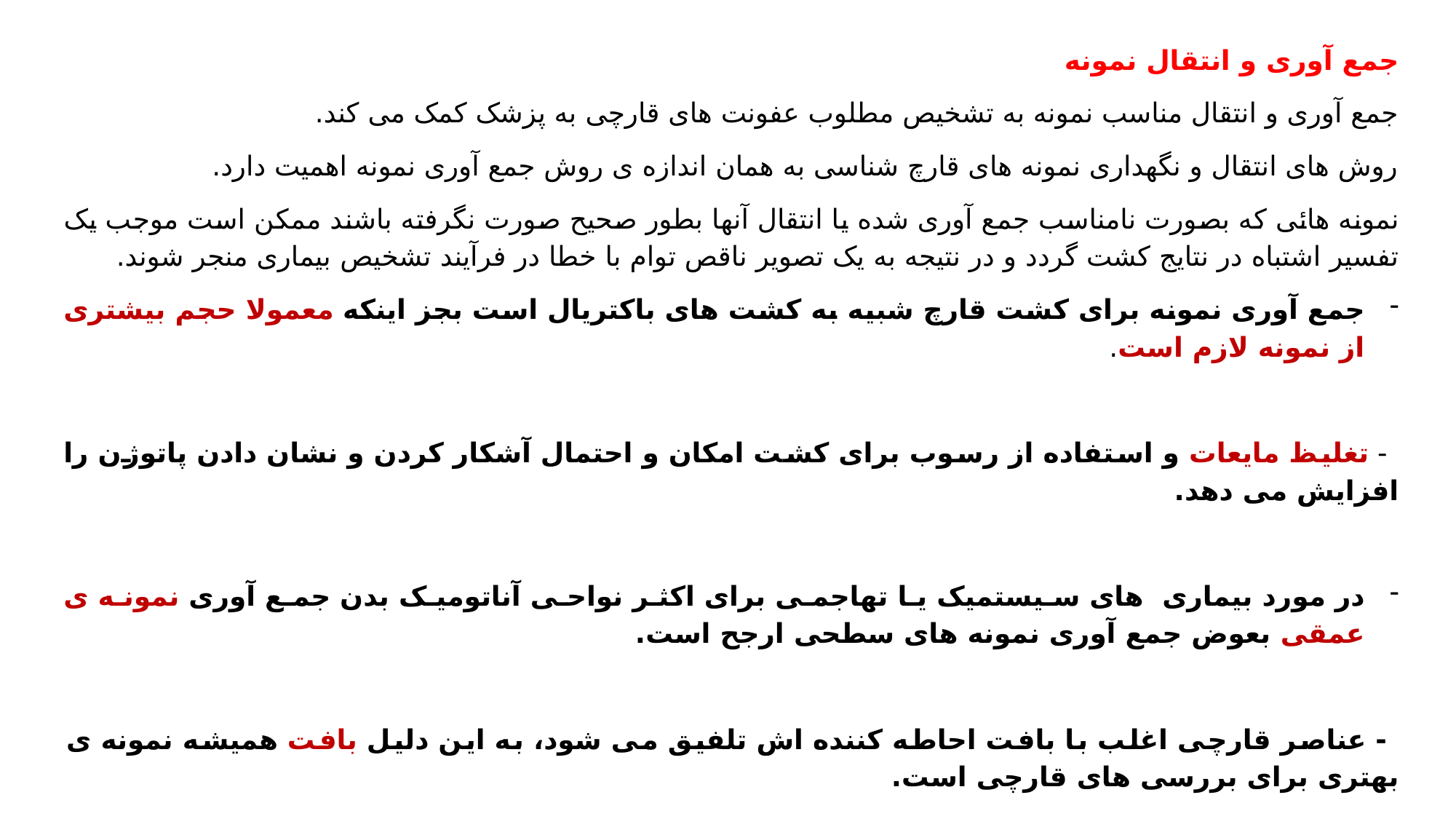

جمع آوری و انتقال نمونه
جمع آوری و انتقال مناسب نمونه به تشخیص مطلوب عفونت های قارچی به پزشک کمک می کند.
روش های انتقال و نگهداری نمونه های قارچ شناسی به همان اندازه ی روش جمع آوری نمونه اهمیت دارد.
نمونه هائی که بصورت نامناسب جمع آوری شده یا انتقال آنها بطور صحیح صورت نگرفته باشند ممکن است موجب یک تفسیر اشتباه در نتایج کشت گردد و در نتیجه به یک تصویر ناقص توام با خطا در فرآیند تشخیص بیماری منجر شوند.
جمع آوری نمونه برای کشت قارچ شبیه به کشت های باکتریال است بجز اینکه معمولا حجم بیشتری از نمونه لازم است.

 - تغلیظ مایعات و استفاده از رسوب برای کشت امکان و احتمال آشکار کردن و نشان دادن پاتوژن را افزایش می دهد.

در مورد بیماری های سیستمیک یا تهاجمی برای اکثر نواحی آناتومیک بدن جمع آوری نمونه ی عمقی بعوض جمع آوری نمونه های سطحی ارجح است.

 - عناصر قارچی اغلب با بافت احاطه کننده اش تلفیق می شود، به این دلیل بافت همیشه نمونه ی بهتری برای بررسی های قارچی است.